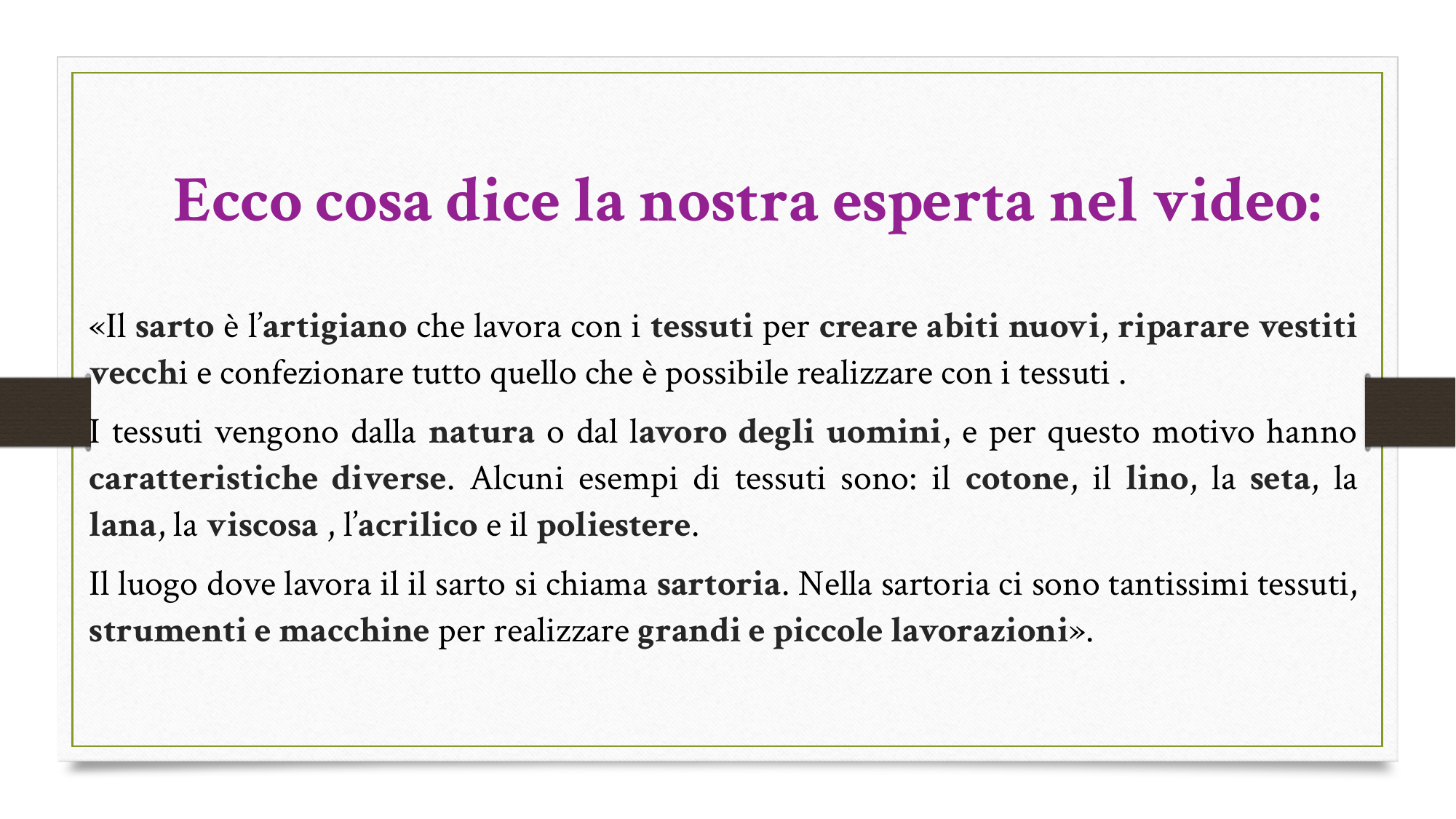

# Ecco cosa dice la nostra esperta nel video:
«Il sarto è l’artigiano che lavora con i tessuti per creare abiti nuovi, riparare vestiti vecchi e confezionare tutto quello che è possibile realizzare con i tessuti .
I tessuti vengono dalla natura o dal lavoro degli uomini, e per questo motivo hanno caratteristiche diverse. Alcuni esempi di tessuti sono: il cotone, il lino, la seta, la lana, la viscosa , l’acrilico e il poliestere.
Il luogo dove lavora il il sarto si chiama sartoria. Nella sartoria ci sono tantissimi tessuti, strumenti e macchine per realizzare grandi e piccole lavorazioni».